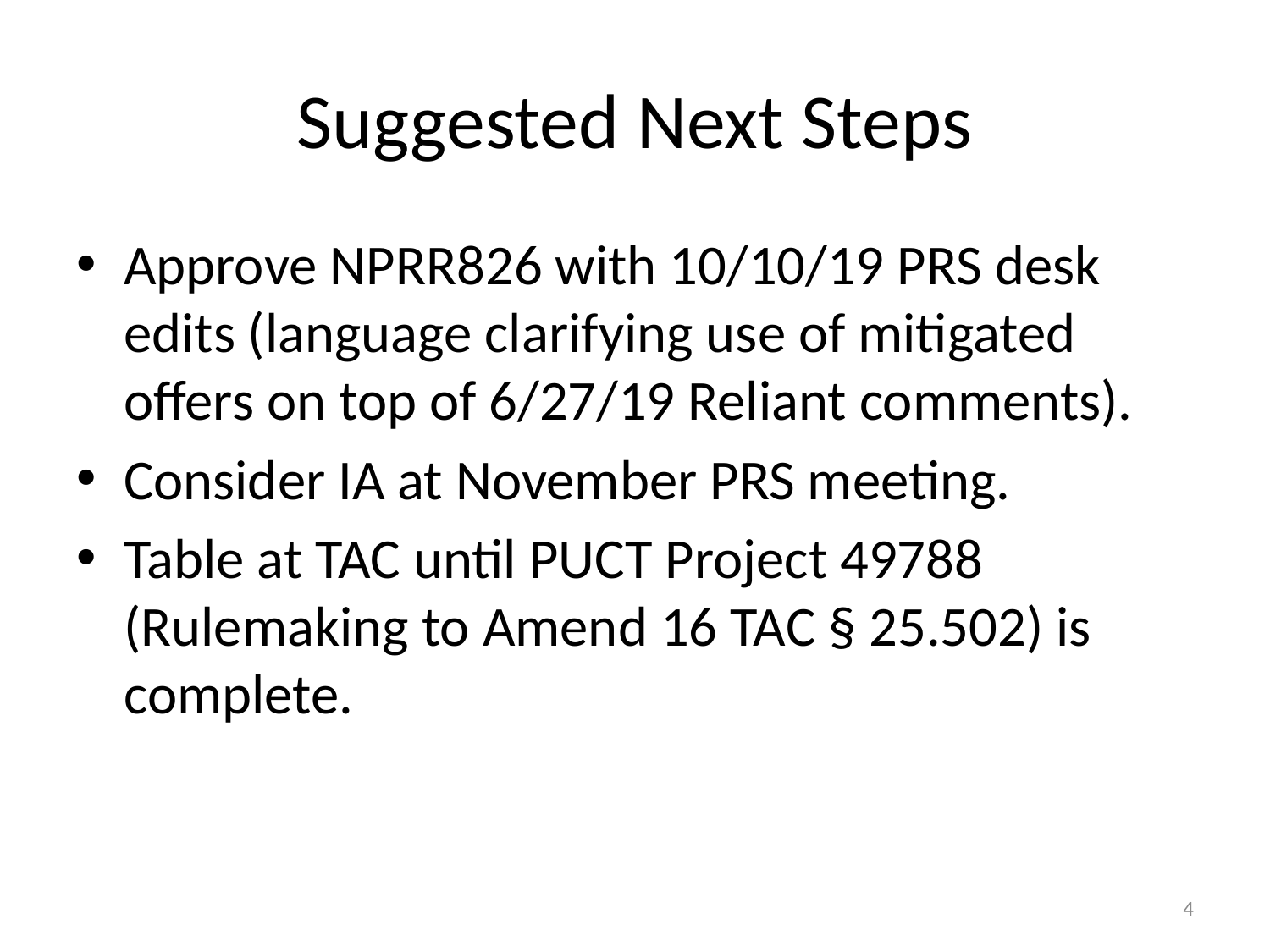

# Suggested Next Steps
Approve NPRR826 with 10/10/19 PRS desk edits (language clarifying use of mitigated offers on top of 6/27/19 Reliant comments).
Consider IA at November PRS meeting.
Table at TAC until PUCT Project 49788 (Rulemaking to Amend 16 TAC § 25.502) is complete.
4